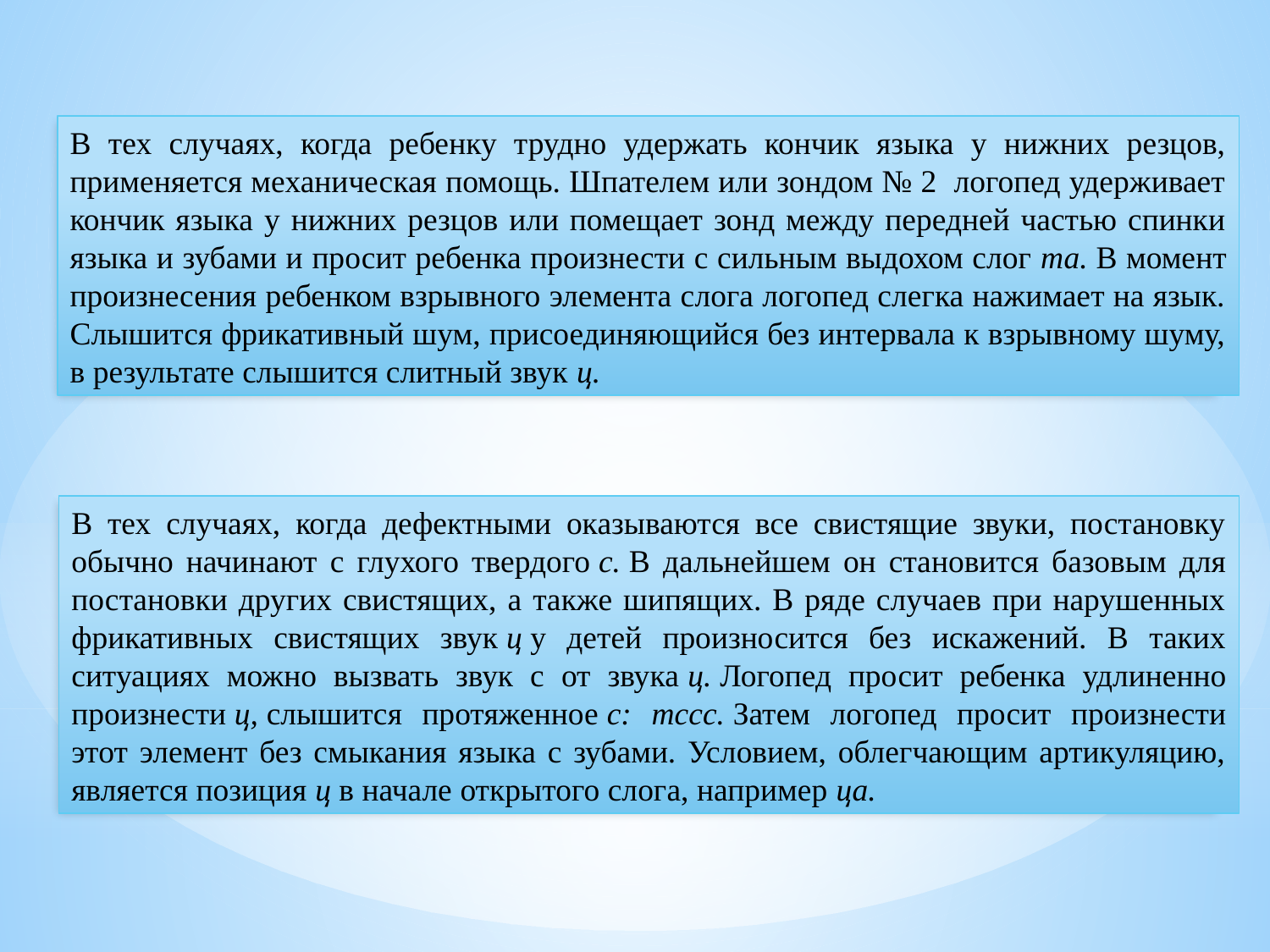

В тех случаях, когда ребенку трудно удержать кончик языка у нижних резцов, применяется механическая помощь. Шпателем или зондом № 2  логопед удерживает кончик языка у нижних резцов или помещает зонд между передней частью спинки языка и зубами и просит ребенка произнести с сильным выдохом слог та. В момент произнесения ребенком взрывного элемента слога логопед слегка нажимает на язык. Слышится фрикативный шум, присоединяющийся без интервала к взрывному шуму, в результате слышится слитный звук ц.
В тех случаях, когда дефектными оказываются все свистящие звуки, постановку обычно начинают с глухого твердого с. В дальнейшем он становится базовым для постановки других свистящих, а также шипящих. В ряде случаев при нарушенных фрикативных свистящих звук ц у детей произносится без искажений. В таких ситуациях можно вызвать звук с от звука ц. Логопед просит ребенка удлиненно произнести ц, слышится протяженное с: тссс. Затем логопед просит произнести этот элемент без смыкания языка с зубами. Условием, облегчающим артикуляцию, является позиция ц в начале открытого слога, например ца.